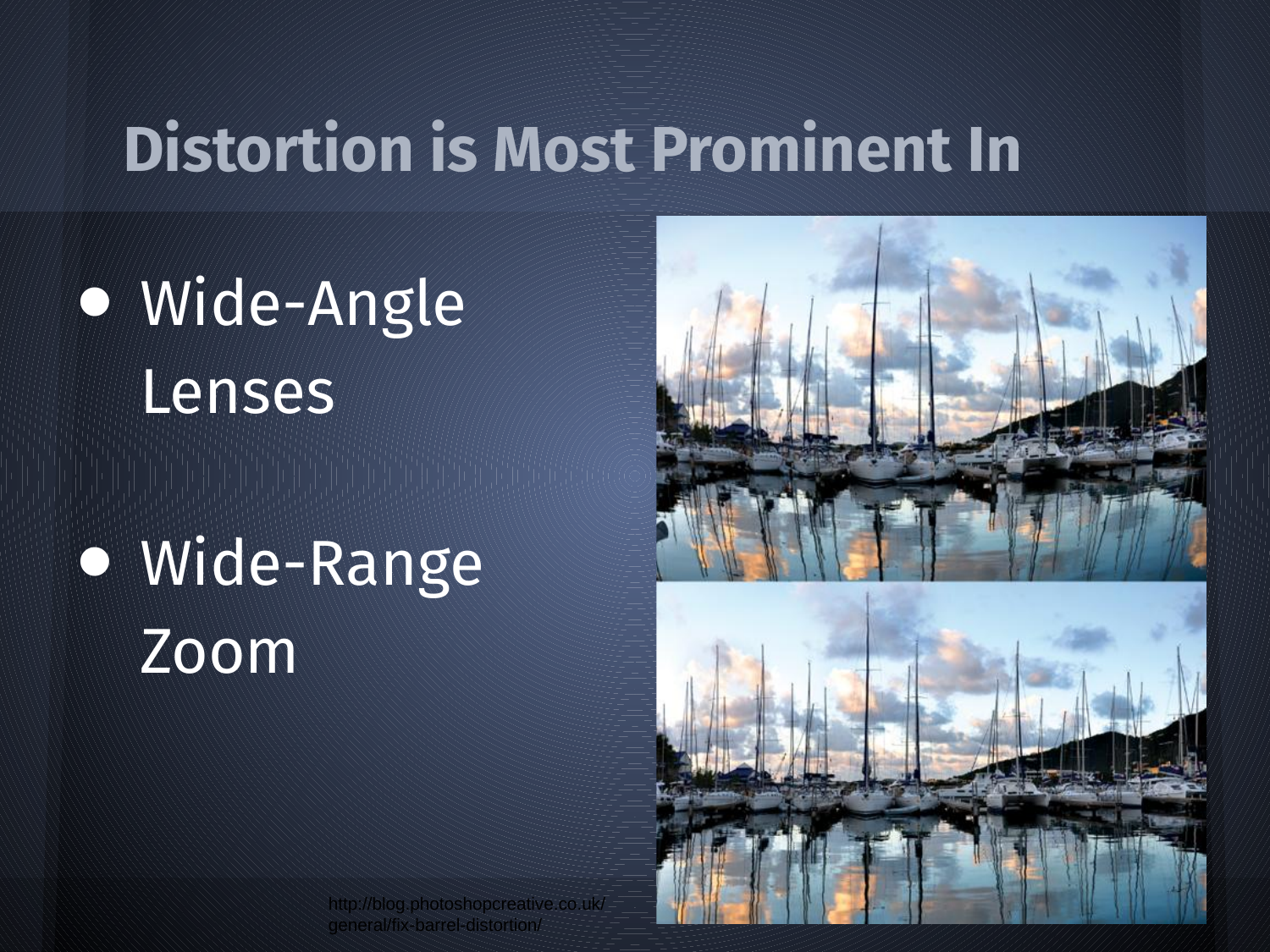

# Distortion is Most Prominent In

Wide-Angle Lenses

Wide-Range Zoom
http://blog.photoshopcreative.co.uk/general/fix-barrel-distortion/